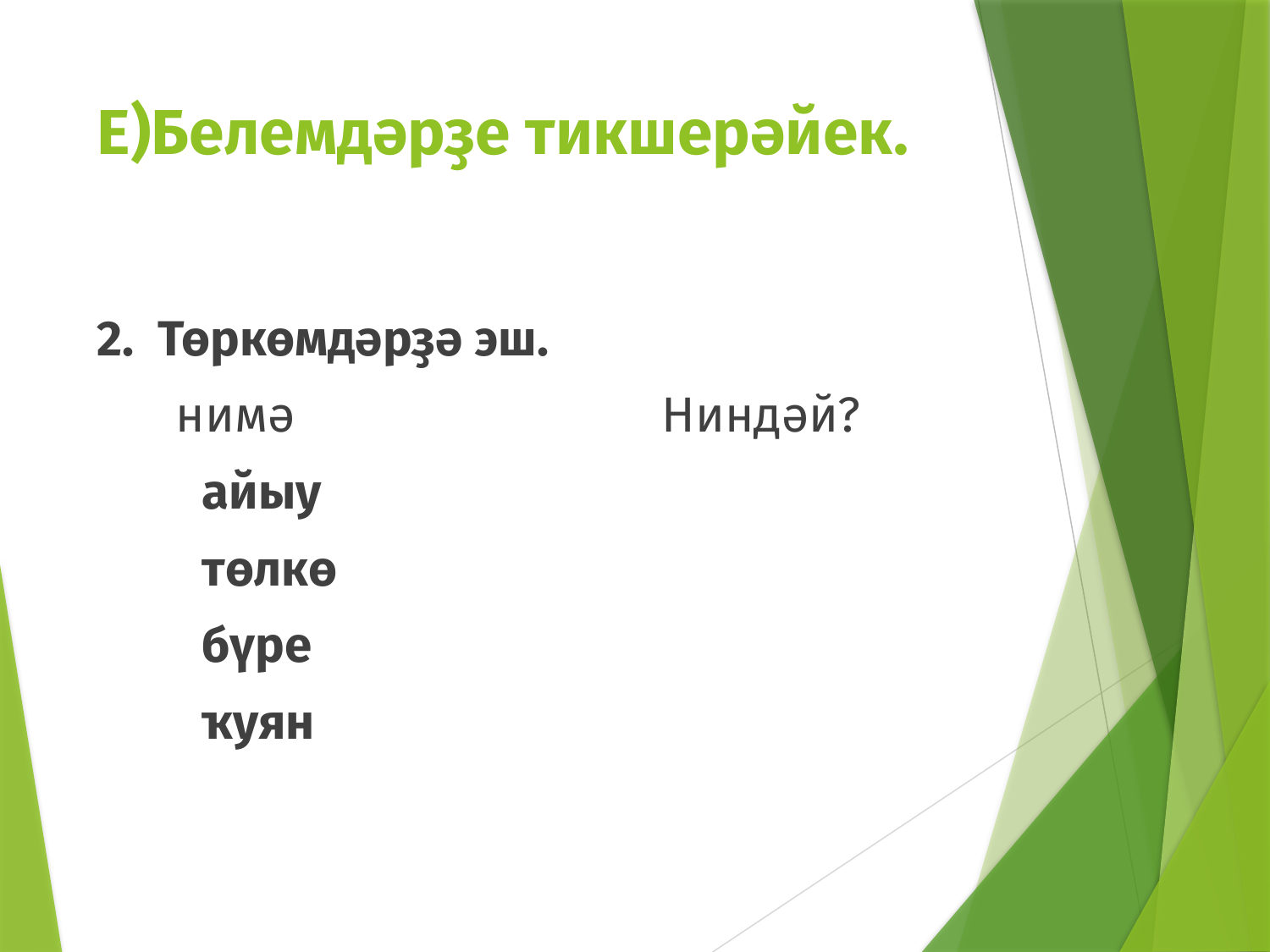

# Е)Белемдәрҙе тикшерәйек.
2.  Төркөмдәрҙә эш.
      нимә                            Ниндәй?
         айыу
         төлкө
         бүре
         ҡуян